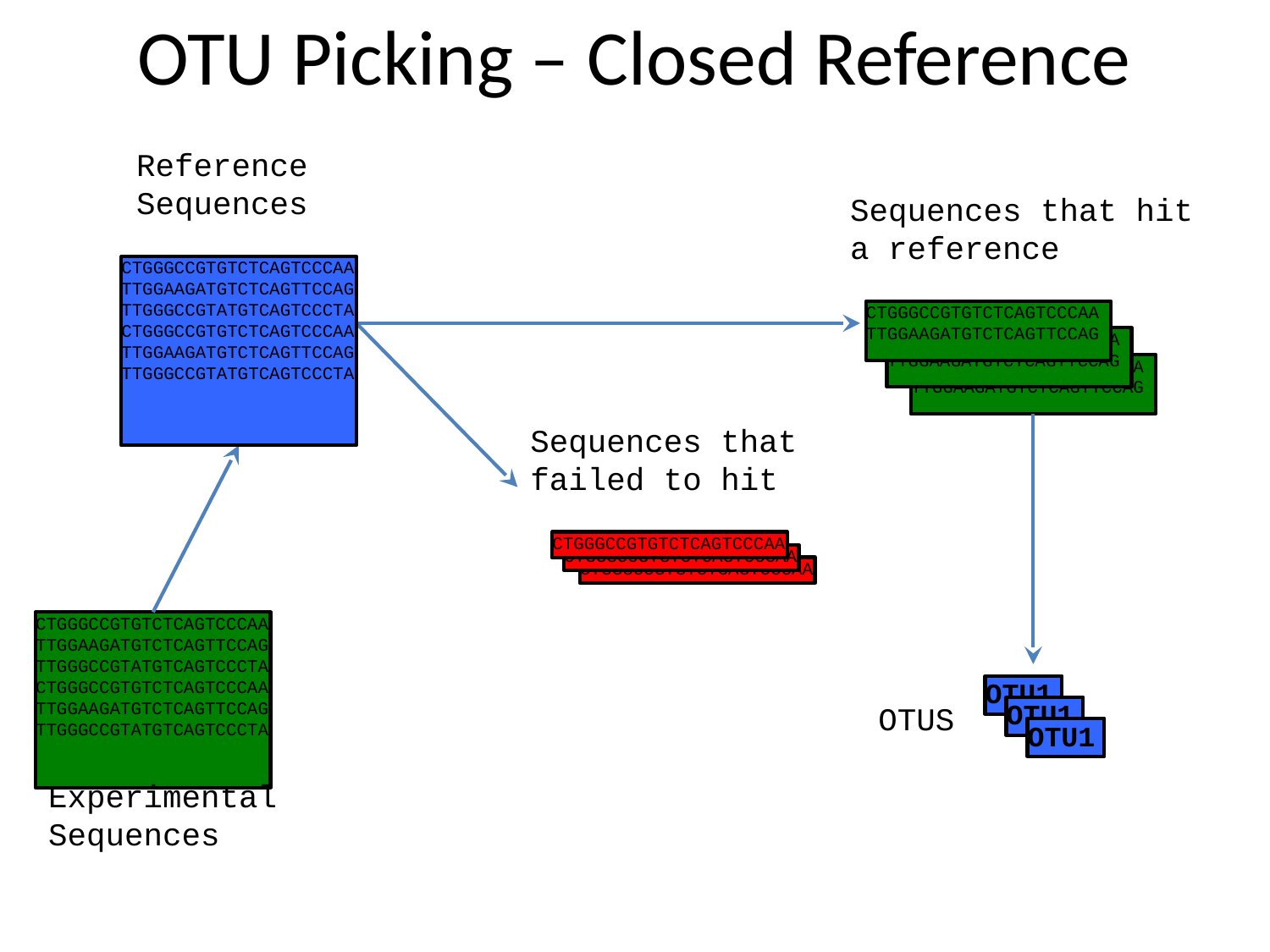

# OTU Picking – Closed Reference
Reference
Sequences
Sequences that hit a reference
CTGGGCCGTGTCTCAGTCCCAA
TTGGAAGATGTCTCAGTTCCAG
TTGGGCCGTATGTCAGTCCCTA
CTGGGCCGTGTCTCAGTCCCAA
TTGGAAGATGTCTCAGTTCCAG
TTGGGCCGTATGTCAGTCCCTA

CTGGGCCGTGTCTCAGTCCCAA
TTGGAAGATGTCTCAGTTCCAG
CTGGGCCGTGTCTCAGTCCCAA
TTGGAAGATGTCTCAGTTCCAG
CTGGGCCGTGTCTCAGTCCCAA
TTGGAAGATGTCTCAGTTCCAG
Sequences that failed to hit
CTGGGCCGTGTCTCAGTCCCAA
CTGGGCCGTGTCTCAGTCCCAA
CTGGGCCGTGTCTCAGTCCCAA
CTGGGCCGTGTCTCAGTCCCAA
TTGGAAGATGTCTCAGTTCCAG
TTGGGCCGTATGTCAGTCCCTA
CTGGGCCGTGTCTCAGTCCCAA
TTGGAAGATGTCTCAGTTCCAG
TTGGGCCGTATGTCAGTCCCTA

OTU1
OTUS
OTU1
OTU1
Experimental Sequences